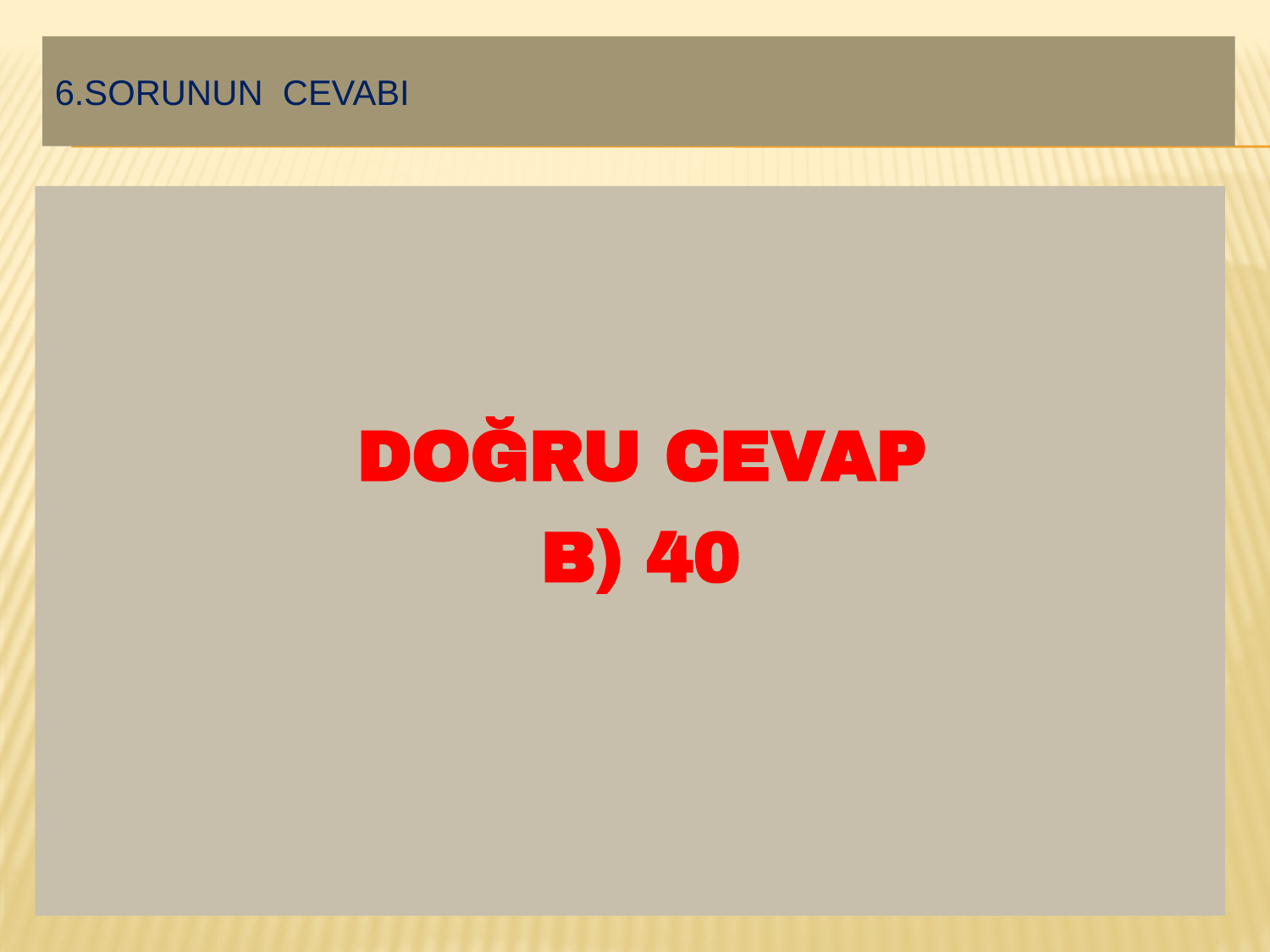

# 6.SORUNUN  CEVABI

           DOĞRU CEVAP
                     B) 40